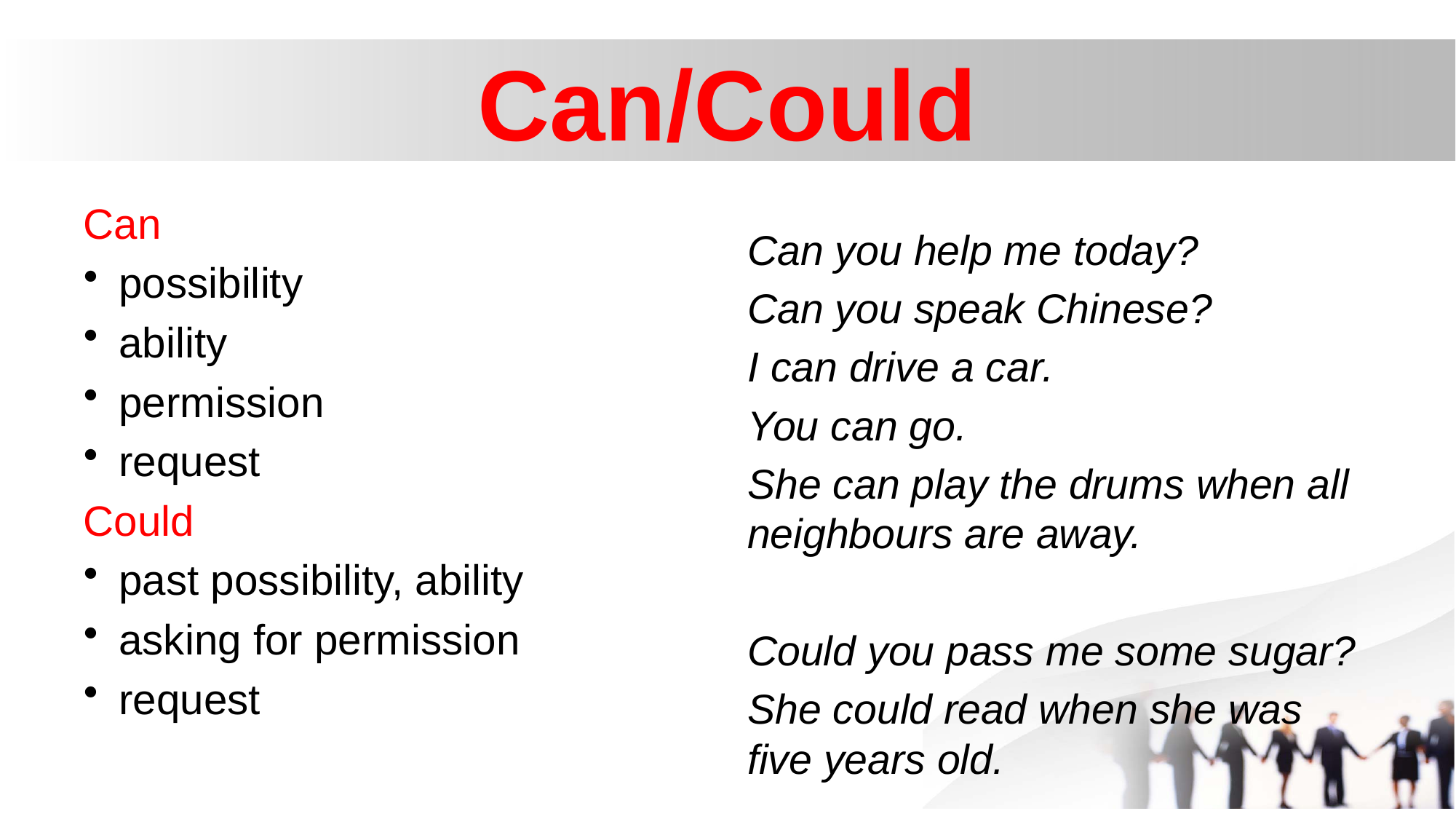

# Can/Could
Can
possibility
ability
permission
request
Could
past possibility, ability
asking for permission
request

Can you help me today?
Can you speak Chinese?
I can drive a car.
You can go.
She can play the drums when all neighbours are away.

Could you pass me some sugar?
She could read when she was five years old.